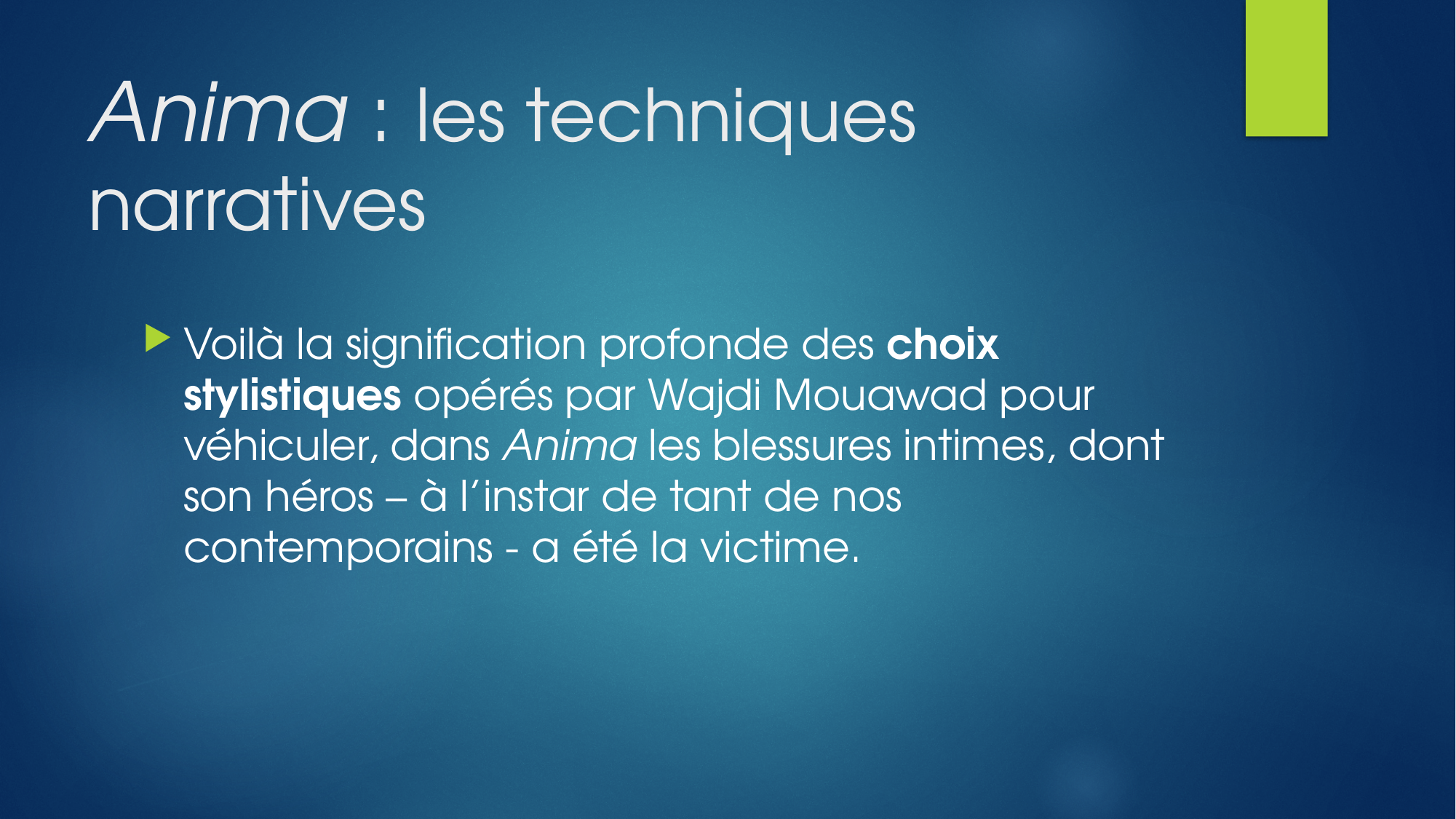

# Anima : les techniques narratives

Voilà la signification profonde des choix stylistiques opérés par Wajdi Mouawad pour véhiculer, dans Anima les blessures intimes, dont son héros – à l’instar de tant de nos contemporains - a été la victime.